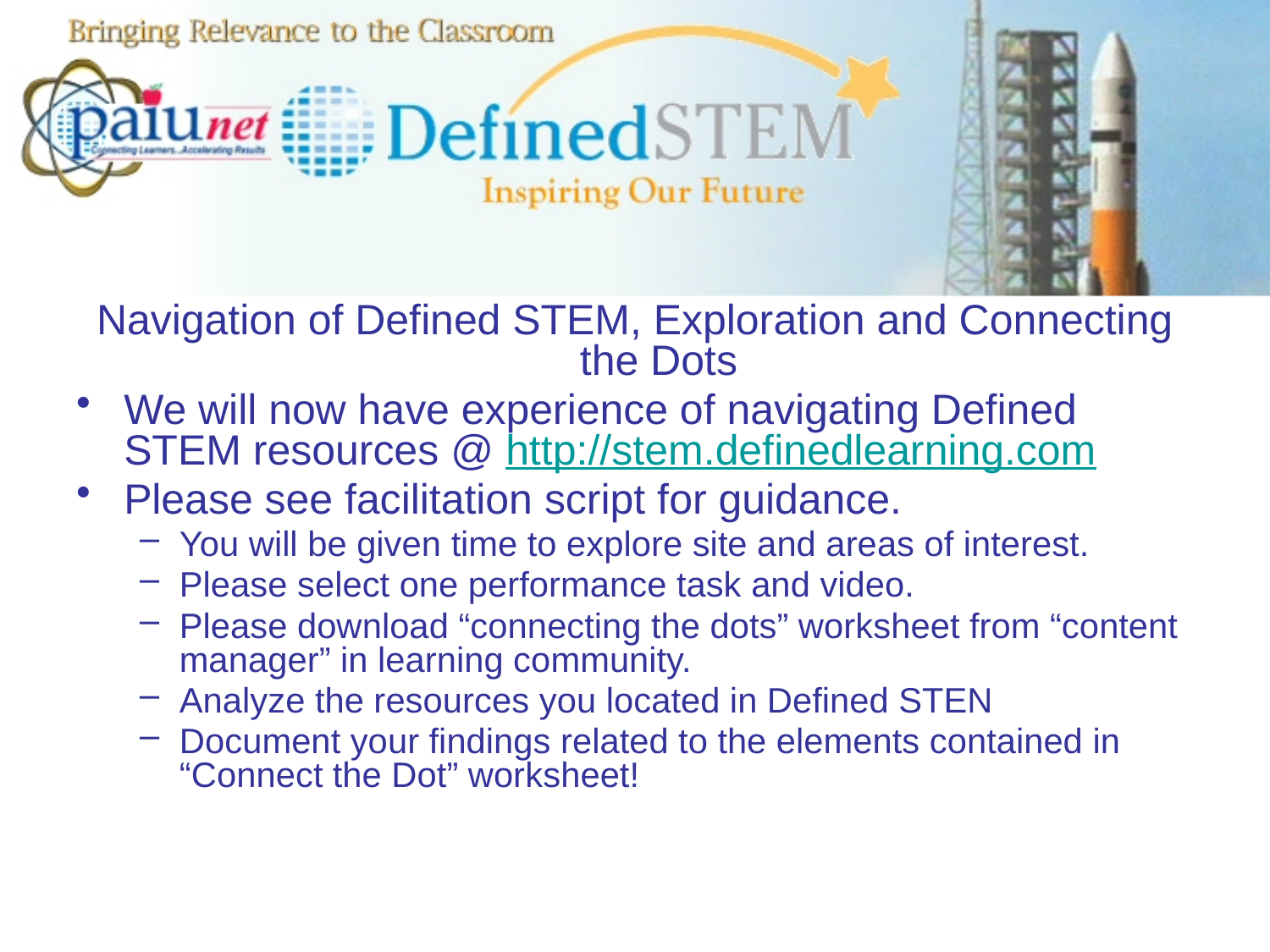

#
Navigation of Defined STEM, Exploration and Connecting the Dots
We will now have experience of navigating Defined STEM resources @ http://stem.definedlearning.com
Please see facilitation script for guidance.
You will be given time to explore site and areas of interest.
Please select one performance task and video.
Please download “connecting the dots” worksheet from “content manager” in learning community.
Analyze the resources you located in Defined STEN
Document your findings related to the elements contained in “Connect the Dot” worksheet!